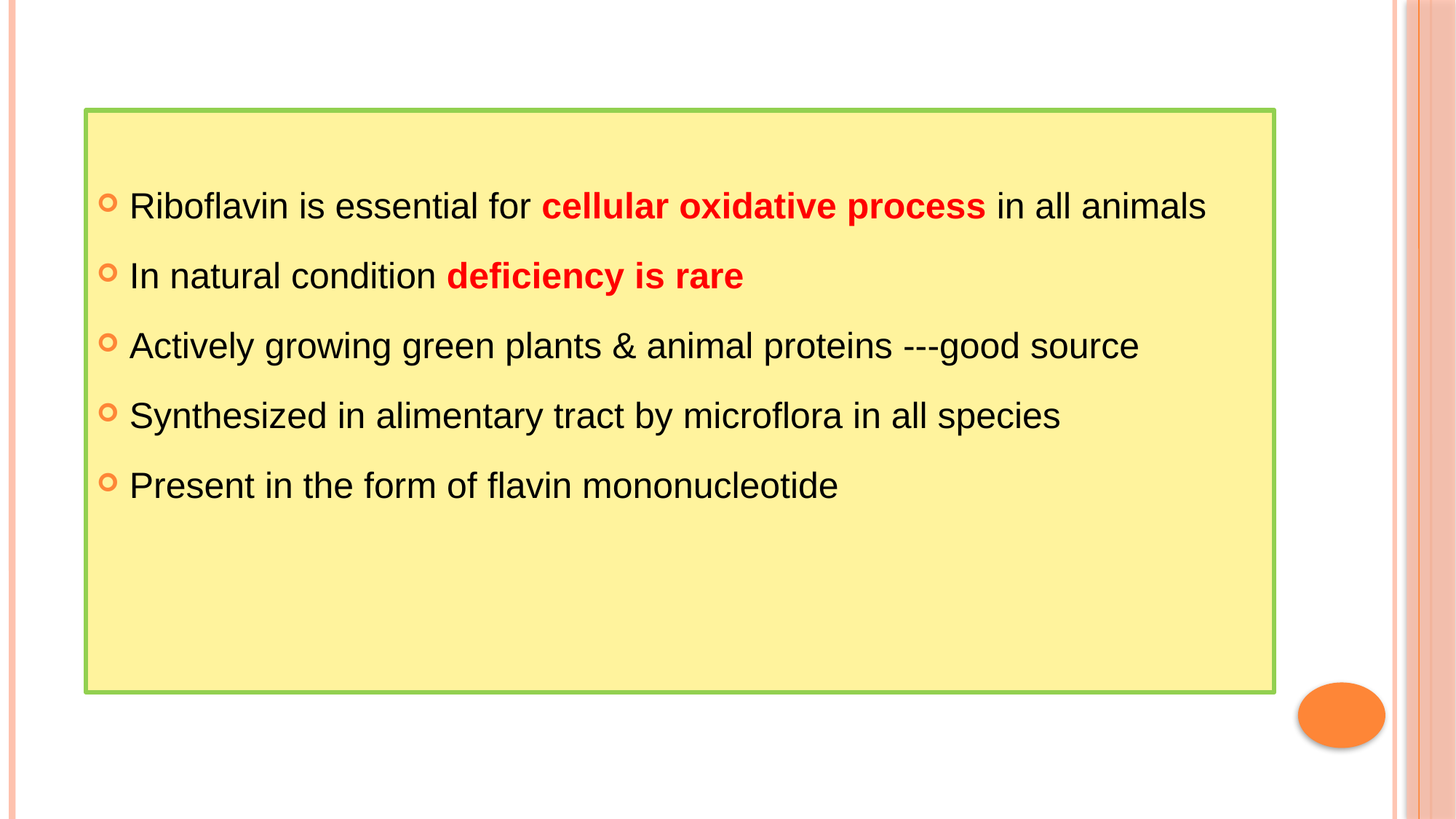

Riboflavin is essential for cellular oxidative process in all animals
In natural condition deficiency is rare
Actively growing green plants & animal proteins ---good source
Synthesized in alimentary tract by microflora in all species
Present in the form of flavin mononucleotide